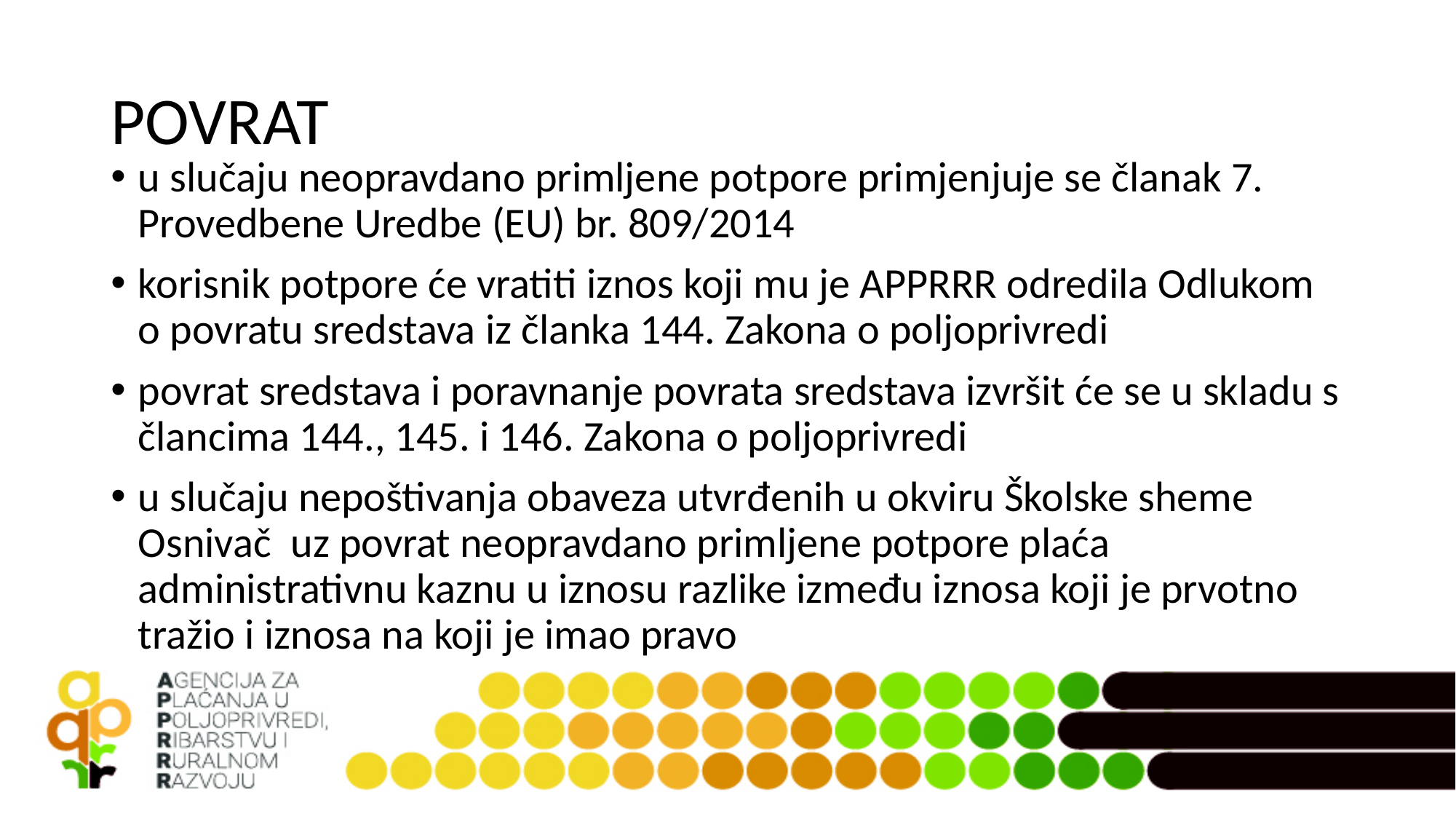

# POVRAT
u slučaju neopravdano primljene potpore primjenjuje se članak 7. Provedbene Uredbe (EU) br. 809/2014
korisnik potpore će vratiti iznos koji mu je APPRRR odredila Odlukom o povratu sredstava iz članka 144. Zakona o poljoprivredi
povrat sredstava i poravnanje povrata sredstava izvršit će se u skladu s člancima 144., 145. i 146. Zakona o poljoprivredi
u slučaju nepoštivanja obaveza utvrđenih u okviru Školske sheme Osnivač  uz povrat neopravdano primljene potpore plaća administrativnu kaznu u iznosu razlike između iznosa koji je prvotno tražio i iznosa na koji je imao pravo